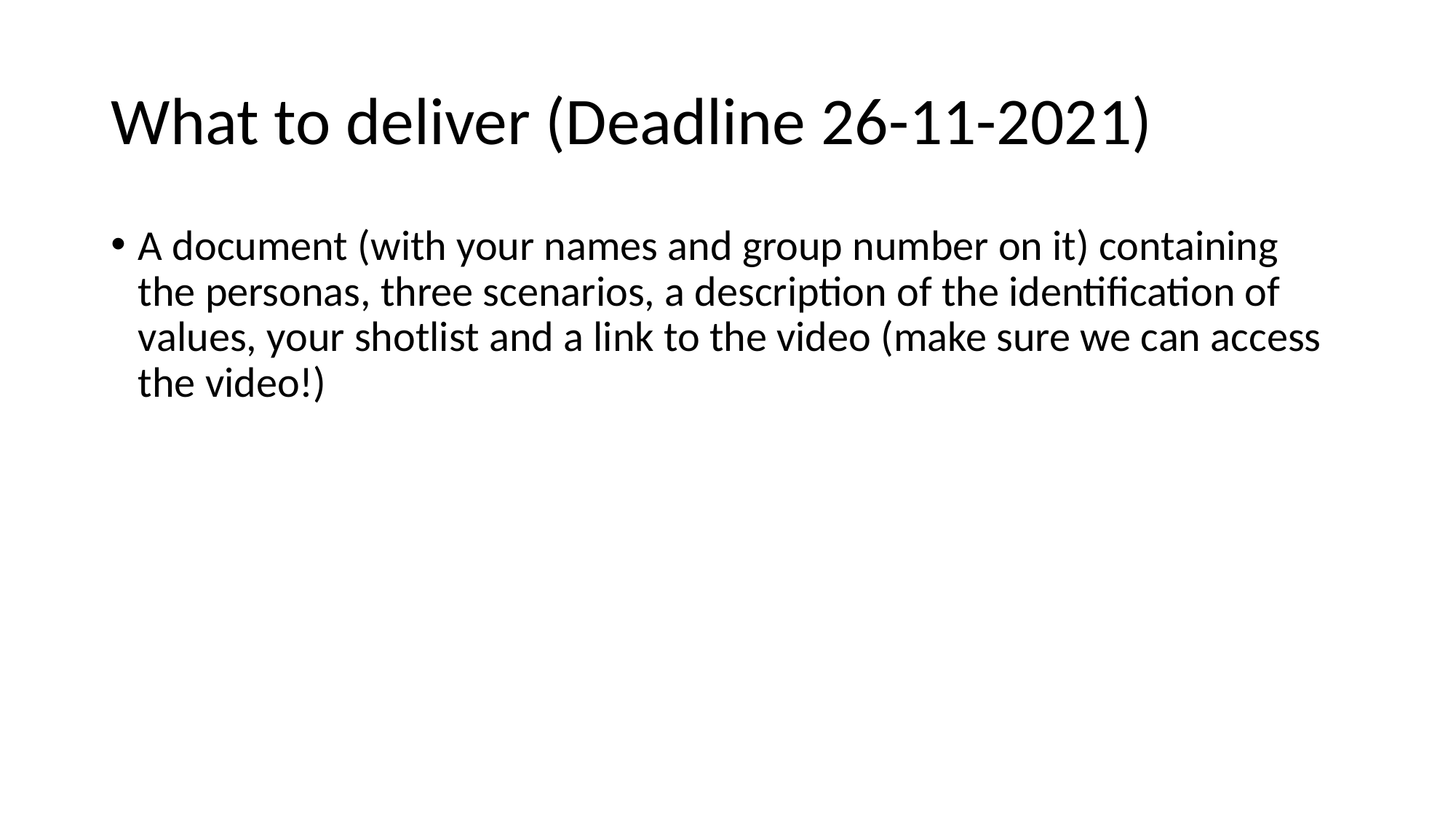

# What to deliver (Deadline 26-11-2021)
A document (with your names and group number on it) containing the personas, three scenarios, a description of the identification of values, your shotlist and a link to the video (make sure we can access the video!)